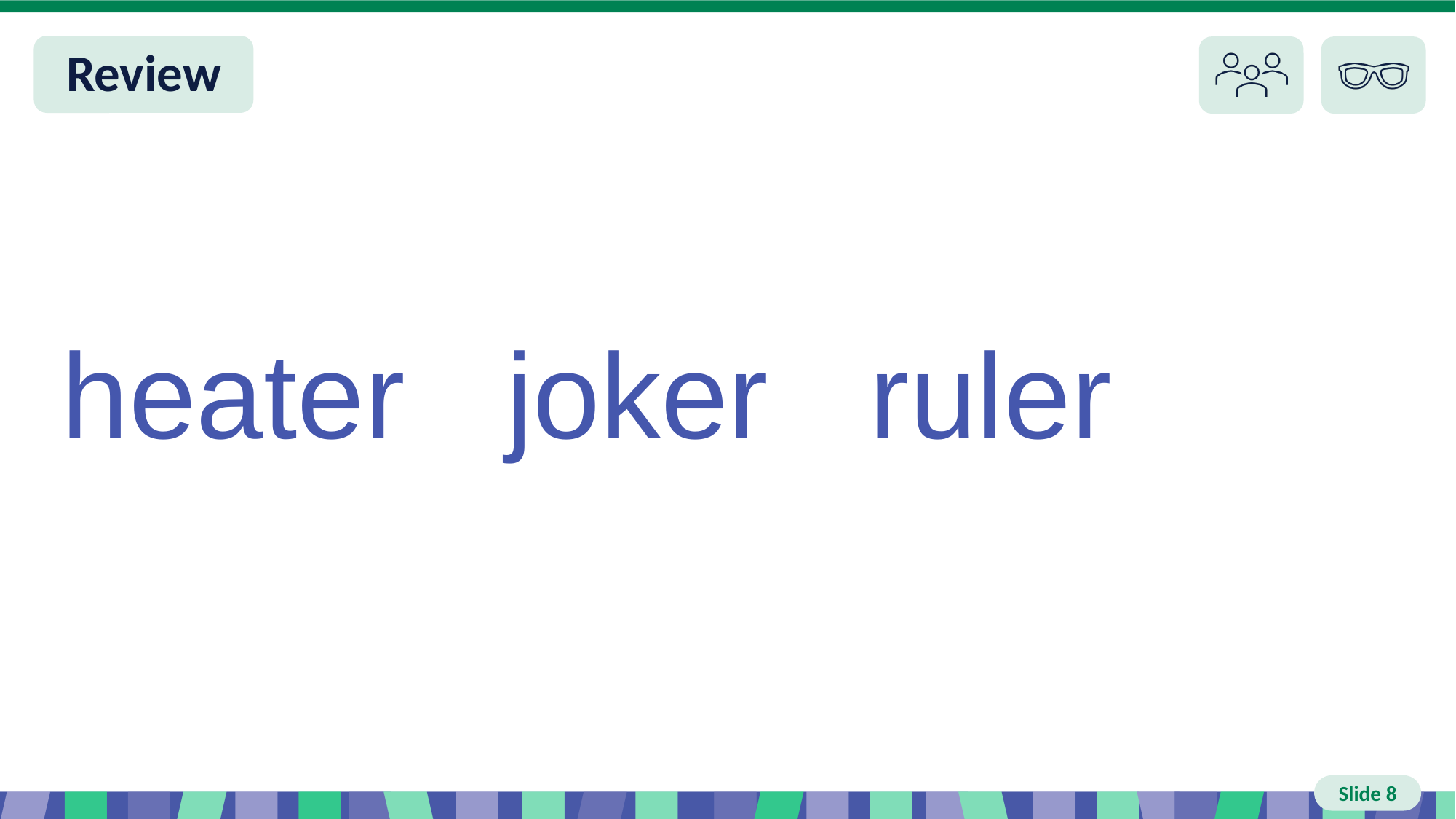

# Slide 8 Review You do
heater   joker   ruler